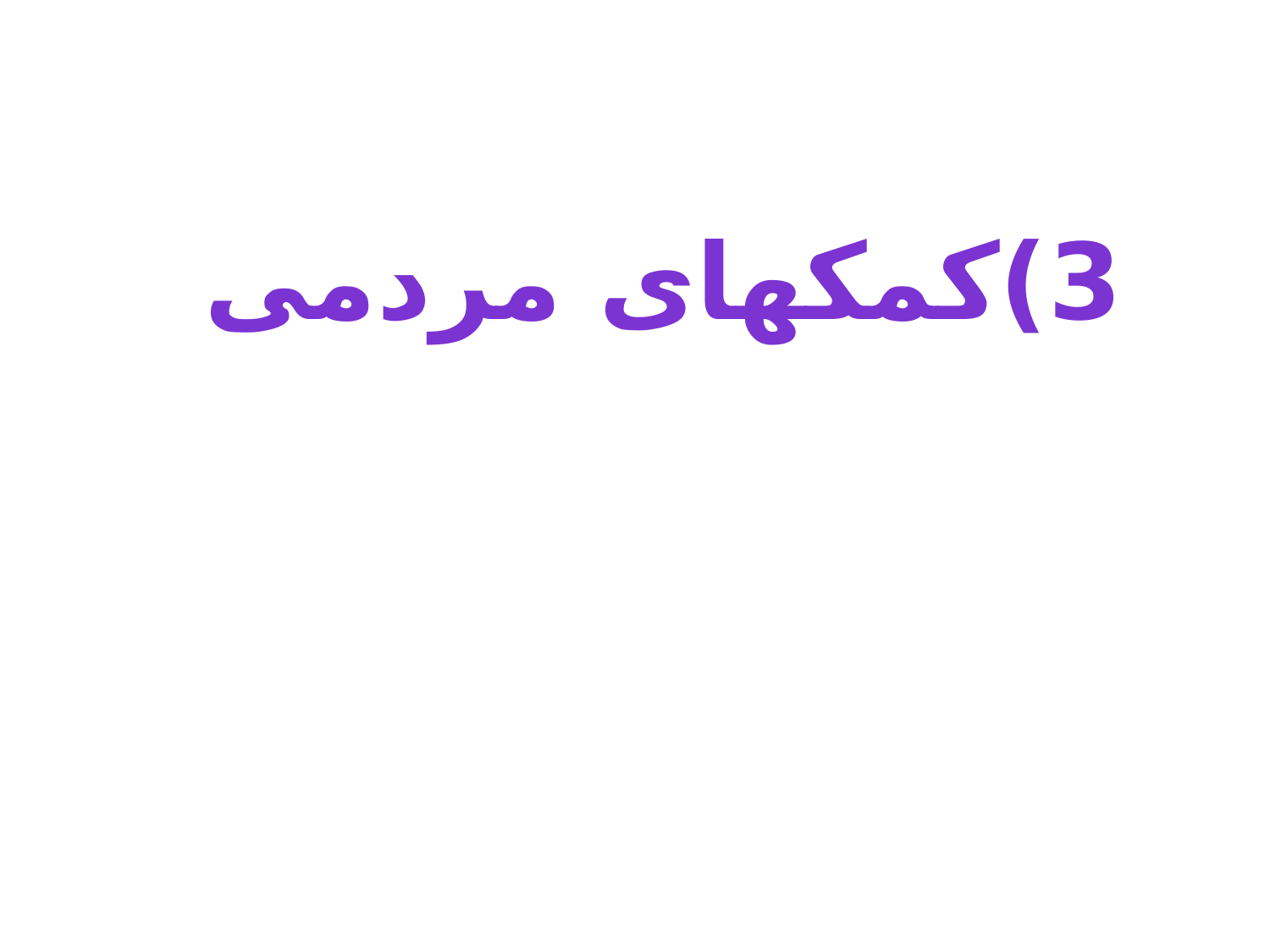

2) فحش دادن در فضای دوستانه مجازی با انگیزه شوخی، چنانچه موجب ایذاء و یا اشاعه فحشاء و یا مفسده قابل توجه دیگری شود جایز نیست. ( 865432 همان   17/2/1397)

3)کمکهای مردمی